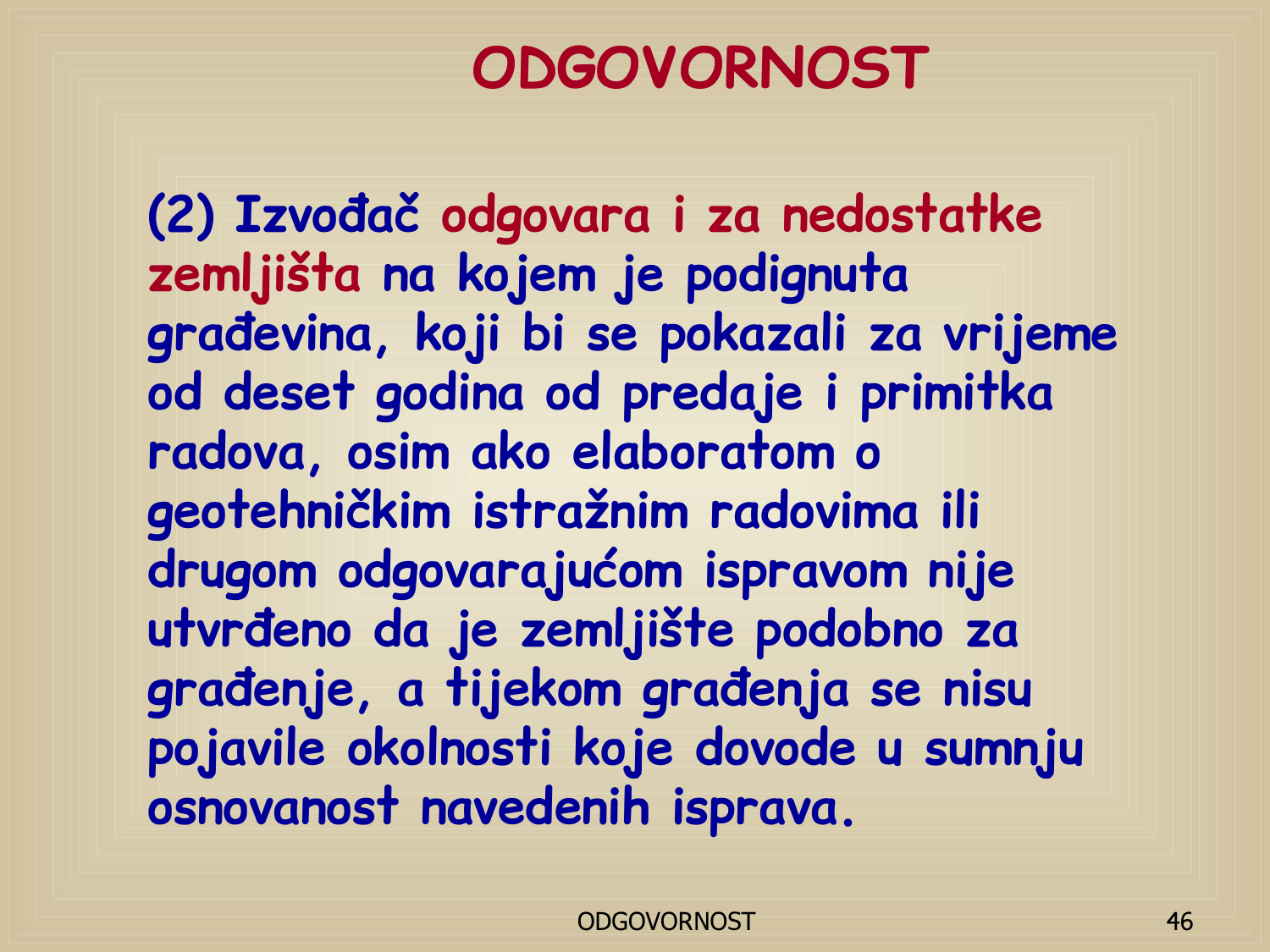

# ODGOVORNOST
(2) Izvođač odgovara i za nedostatke zemljišta na kojem je podignuta građevina, koji bi se pokazali za vrijeme od deset godina od predaje i primitka radova, osim ako elaboratom o geotehničkim istražnim radovima ili drugom odgovarajućom ispravom nije utvrđeno da je zemljište podobno za građenje, a tijekom građenja se nisu pojavile okolnosti koje dovode u sumnju osnovanost navedenih isprava.
ODGOVORNOST
46